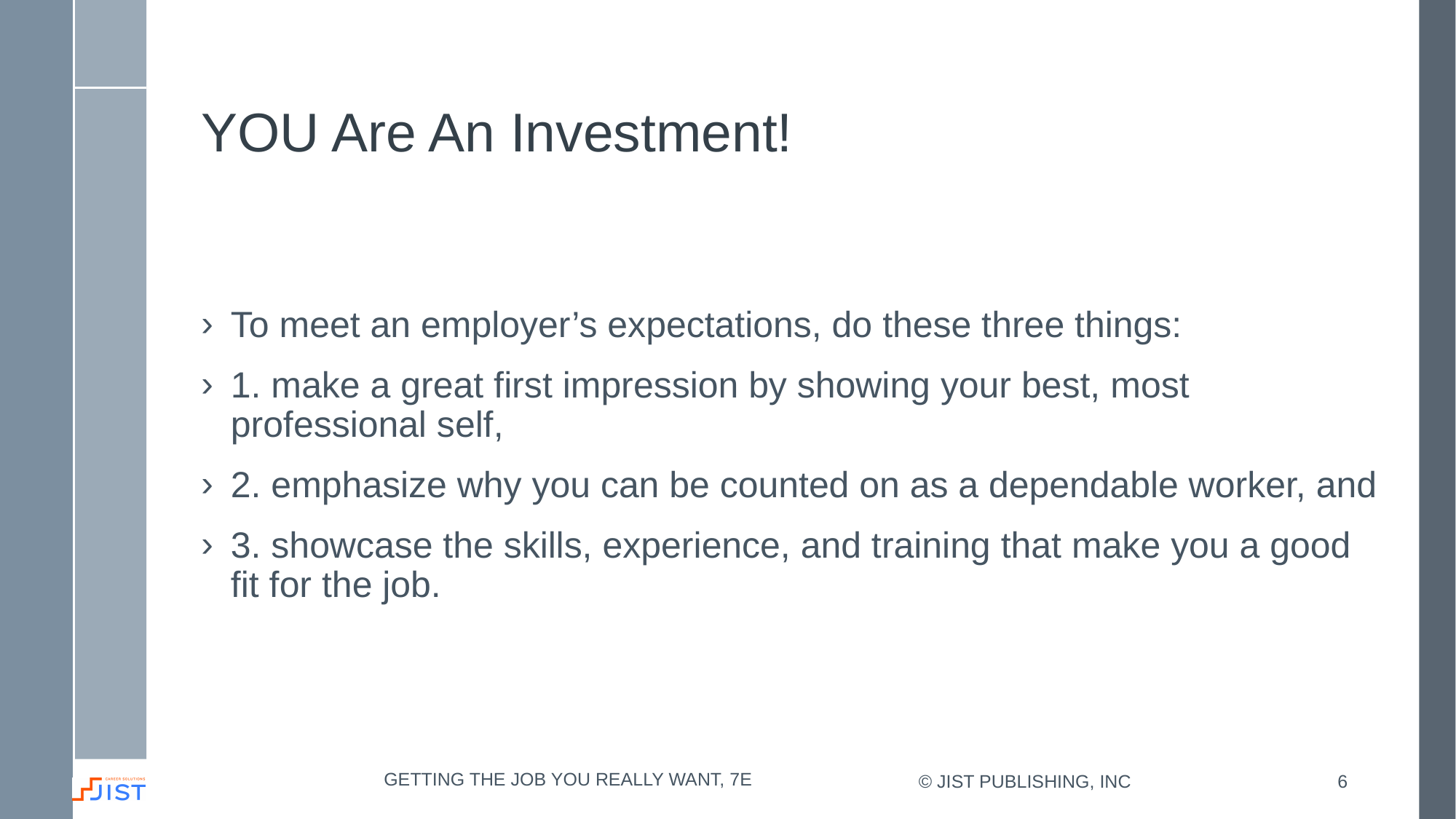

# YOU Are An Investment!
To meet an employer’s expectations, do these three things:
1. make a great first impression by showing your best, most professional self,
2. emphasize why you can be counted on as a dependable worker, and
3. showcase the skills, experience, and training that make you a good fit for the job.
Getting the job you really want, 7e
© JIST Publishing, Inc
6